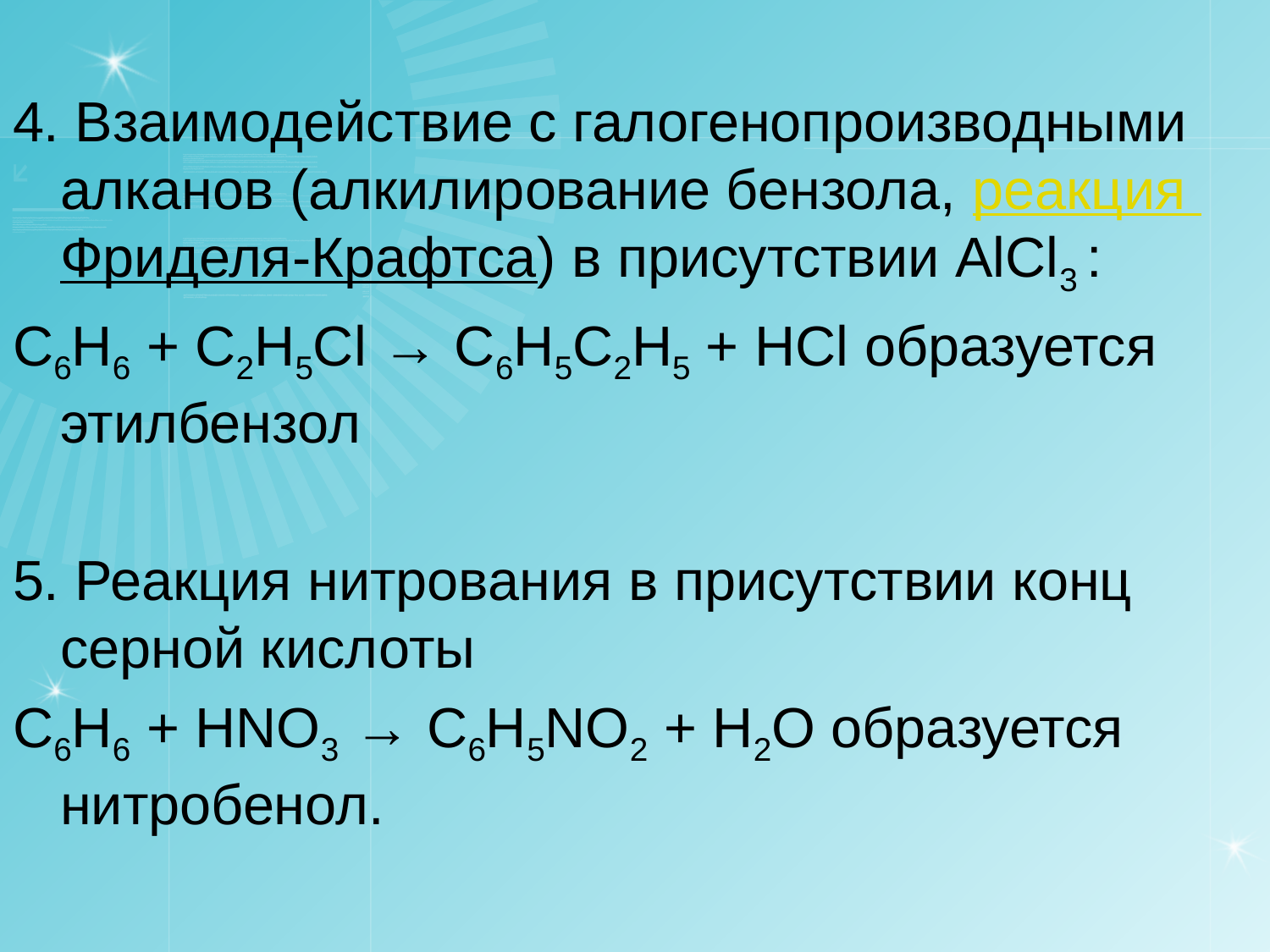

4. Взаимодействие с галогенопроизводными алканов (алкилирование бензола, реакция Фриделя-Крафтса) в присутствии AlCl3 :
С6H6 + С2H5Cl → С6H5С2H5 + HCl образуется этилбензол

5. Реакция нитрования в присутствии конц серной кислоты
С6H6 + HNO3 → С6H5NO2 + H2O образуется  нитробенол.